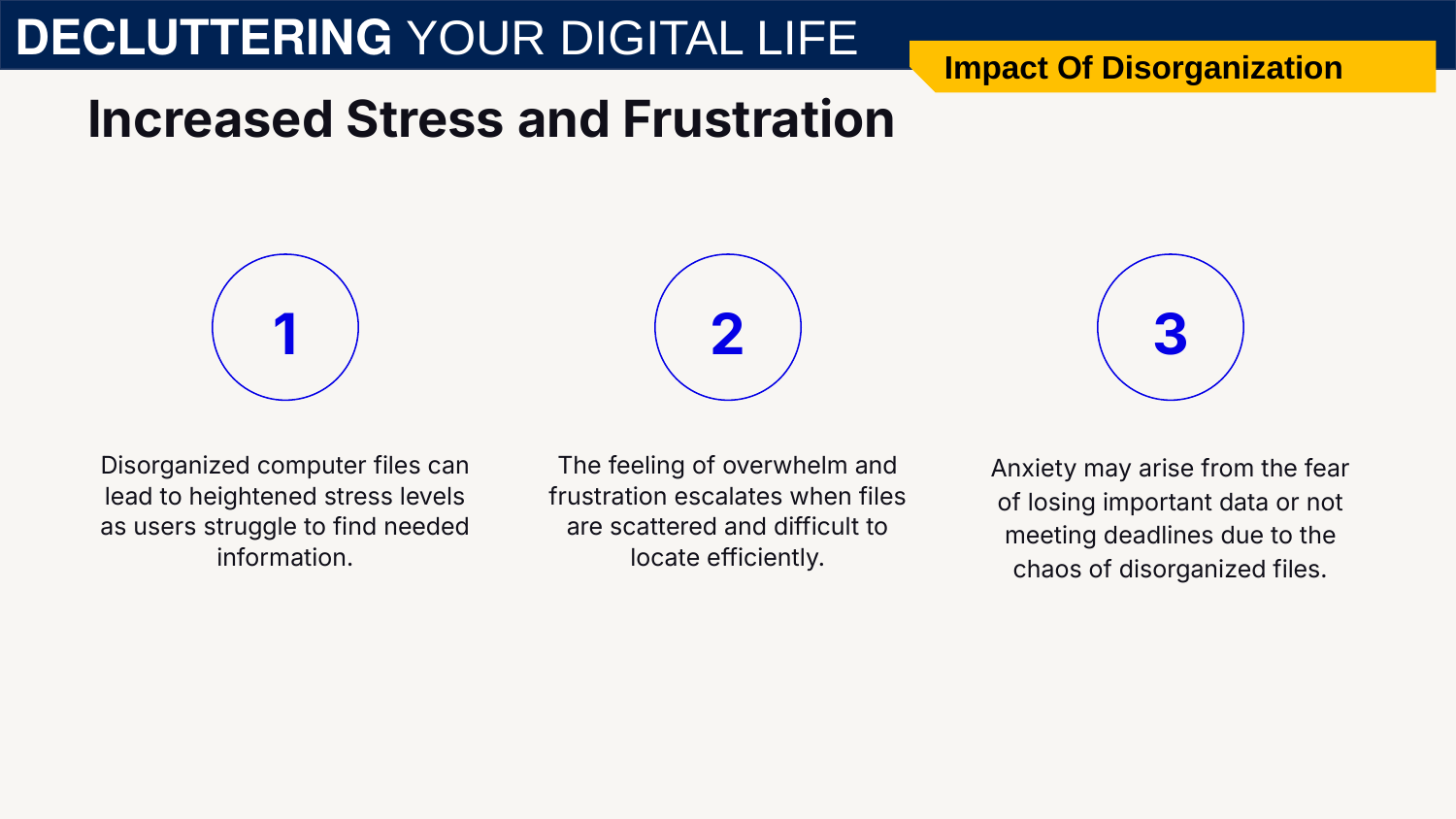

DECLUTTERING YOUR DIGITAL LIFE
Impact Of Disorganization

# Increased Stress and Frustration
1
2
3
Disorganized computer files can lead to heightened stress levels as users struggle to find needed information.
The feeling of overwhelm and frustration escalates when files are scattered and difficult to locate efficiently.
Anxiety may arise from the fear of losing important data or not meeting deadlines due to the chaos of disorganized files.